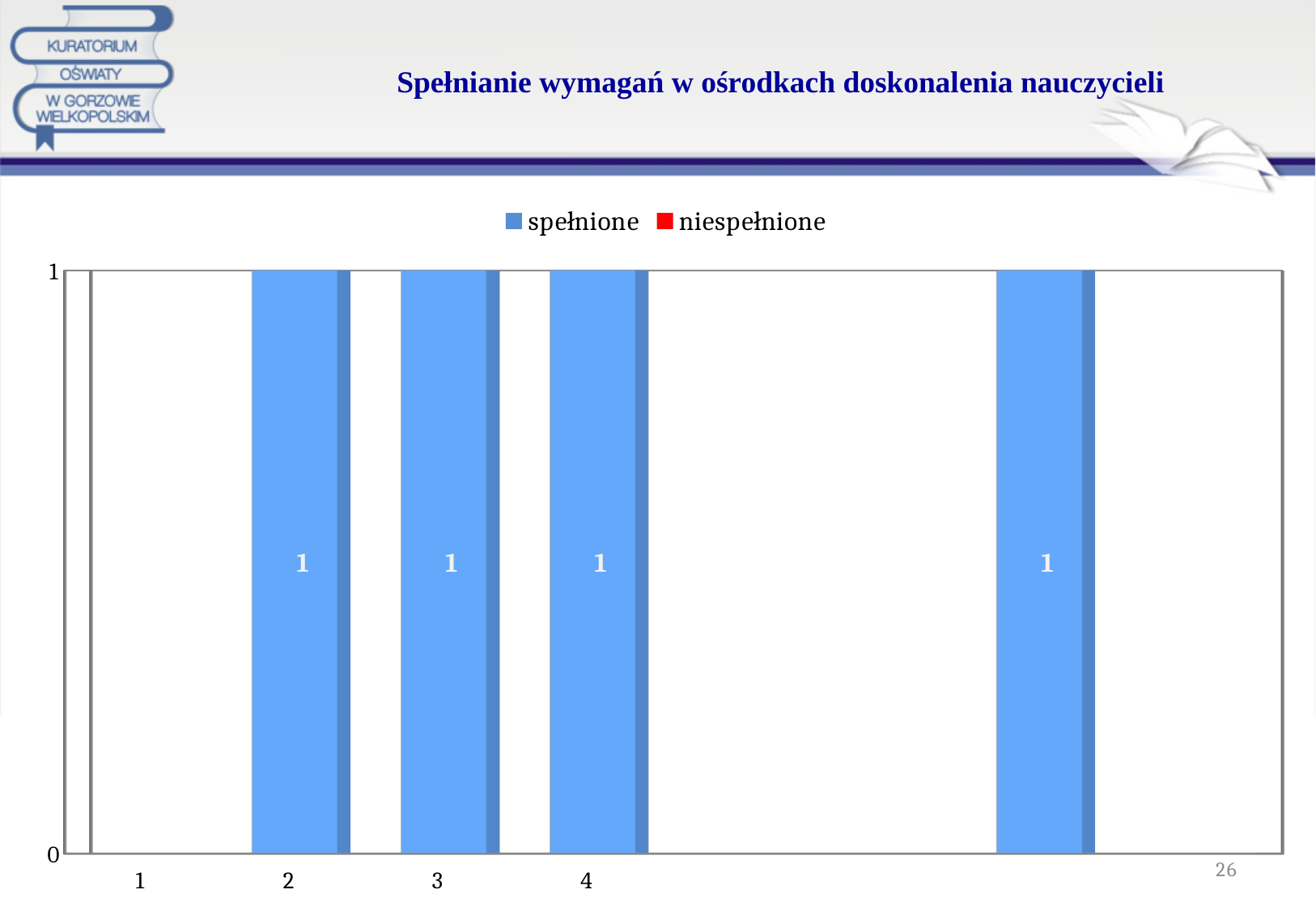

# Spełnianie wymagań w ośrodkach doskonalenia nauczycieli

[unsupported chart]

26